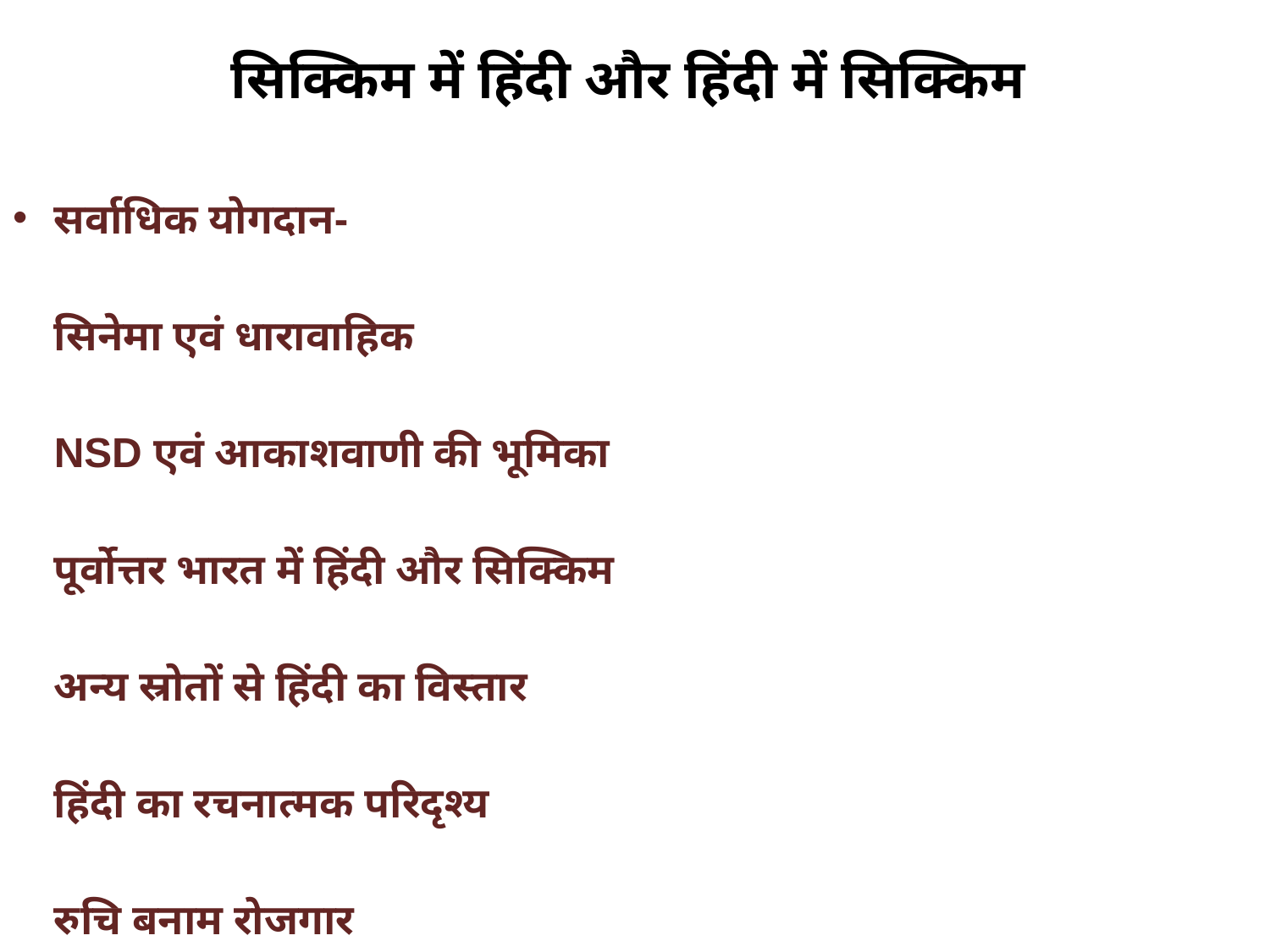

# सिक्किम में हिंदी और हिंदी में सिक्किम

सर्वाधिक योगदान-

		सिनेमा एवं धारावाहिक

		NSD एवं आकाशवाणी की भूमिका

		पूर्वोत्तर भारत में हिंदी और सिक्किम

		अन्य स्रोतों से हिंदी का विस्तार

		हिंदी का रचनात्मक परिदृश्य

		रुचि बनाम रोजगार